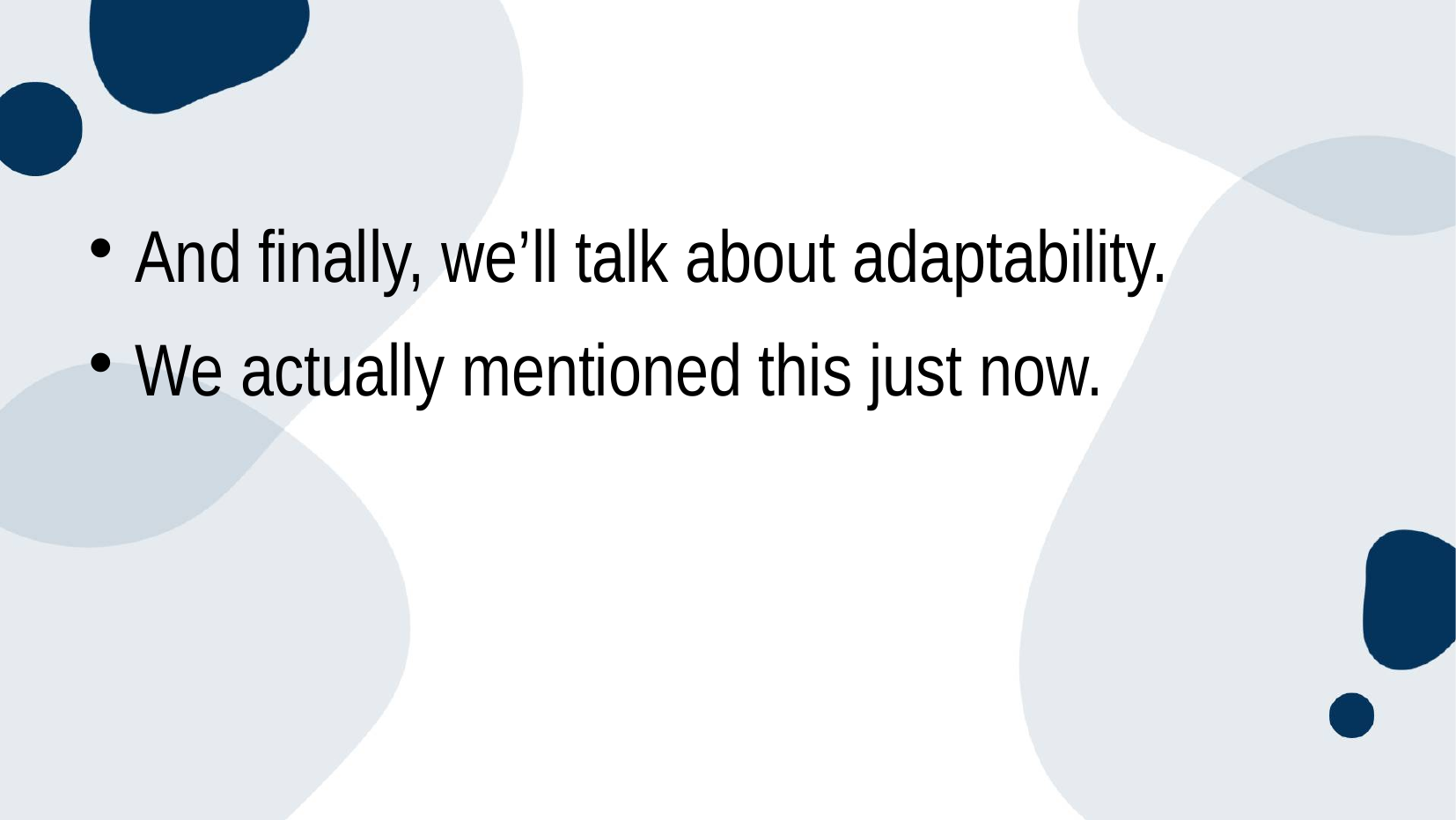

#
And finally, we’ll talk about adaptability.
We actually mentioned this just now.